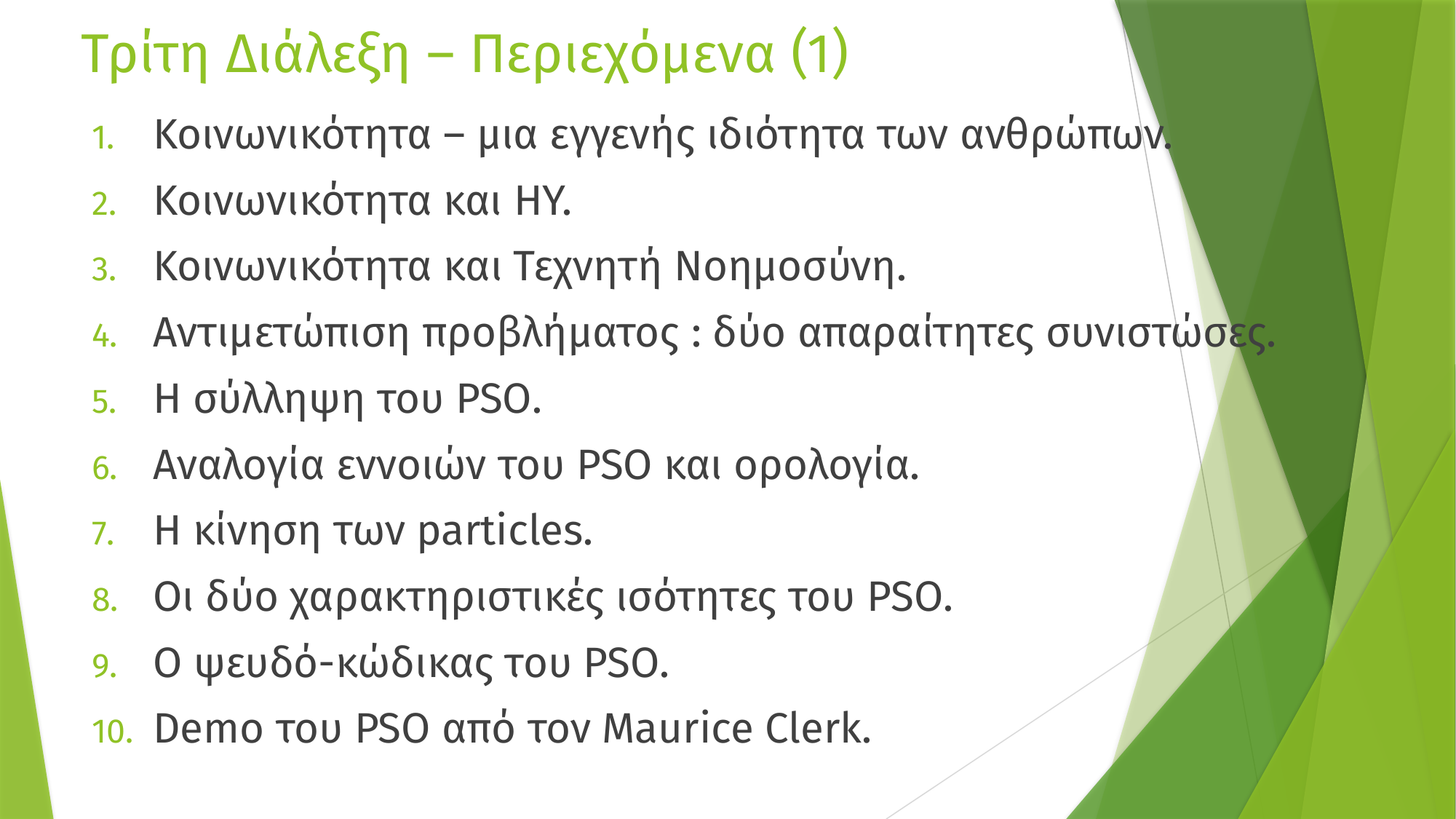

# Τρίτη Διάλεξη – Περιεχόμενα (1)
Κοινωνικότητα – μια εγγενής ιδιότητα των ανθρώπων.
Κοινωνικότητα και ΗΥ.
Κοινωνικότητα και Τεχνητή Νοημοσύνη.
Αντιμετώπιση προβλήματος : δύο απαραίτητες συνιστώσες.
Η σύλληψη του PSO.
Αναλογία εννοιών του PSO και ορολογία.
Η κίνηση των particles.
Οι δύο χαρακτηριστικές ισότητες του PSO.
Ο ψευδό-κώδικας του PSO.
Demo του PSO από τον Maurice Clerk.